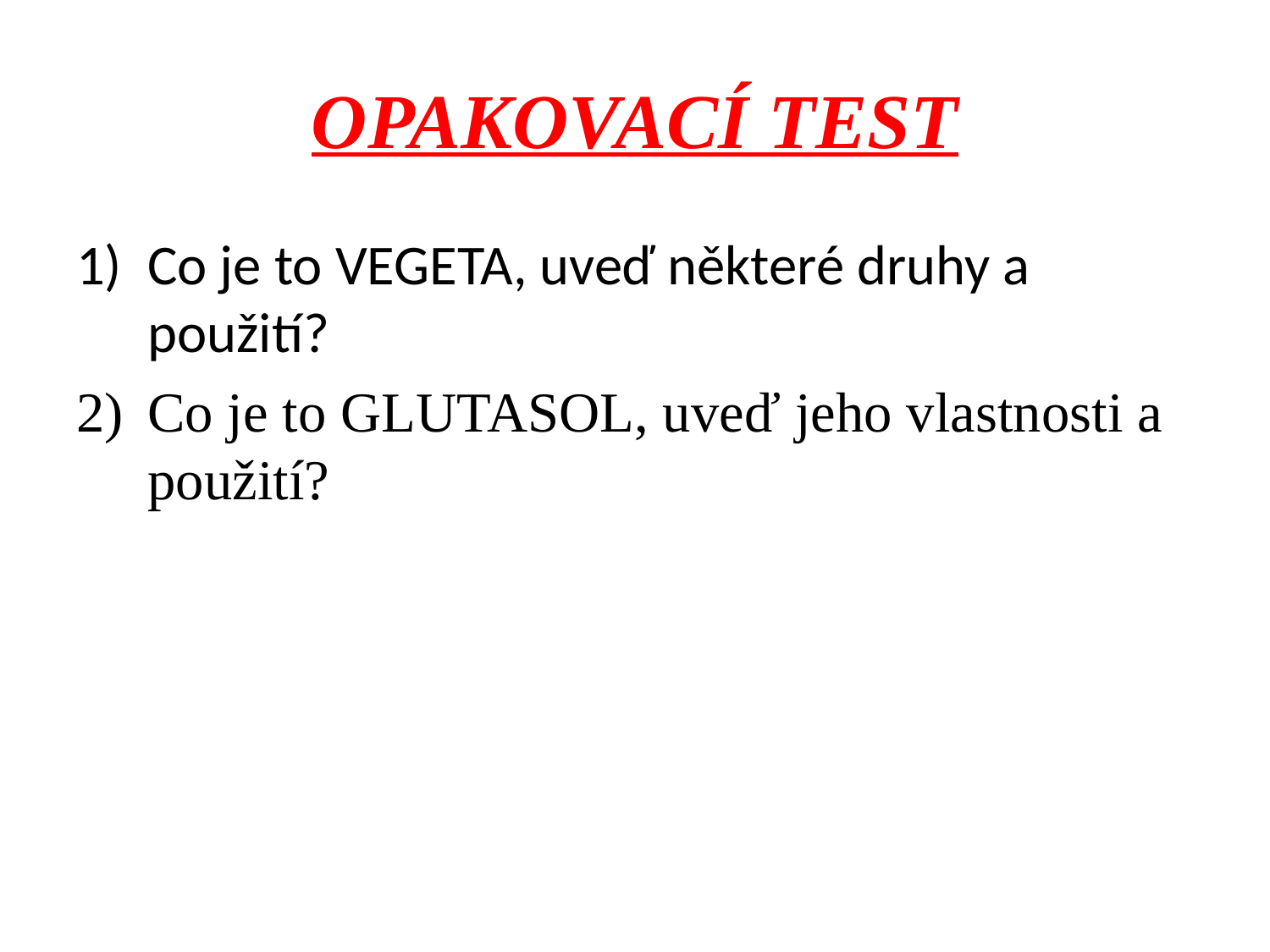

# OPAKOVACÍ TEST
Co je to VEGETA, uveď některé druhy a použití?
Co je to GLUTASOL, uveď jeho vlastnosti a použití?